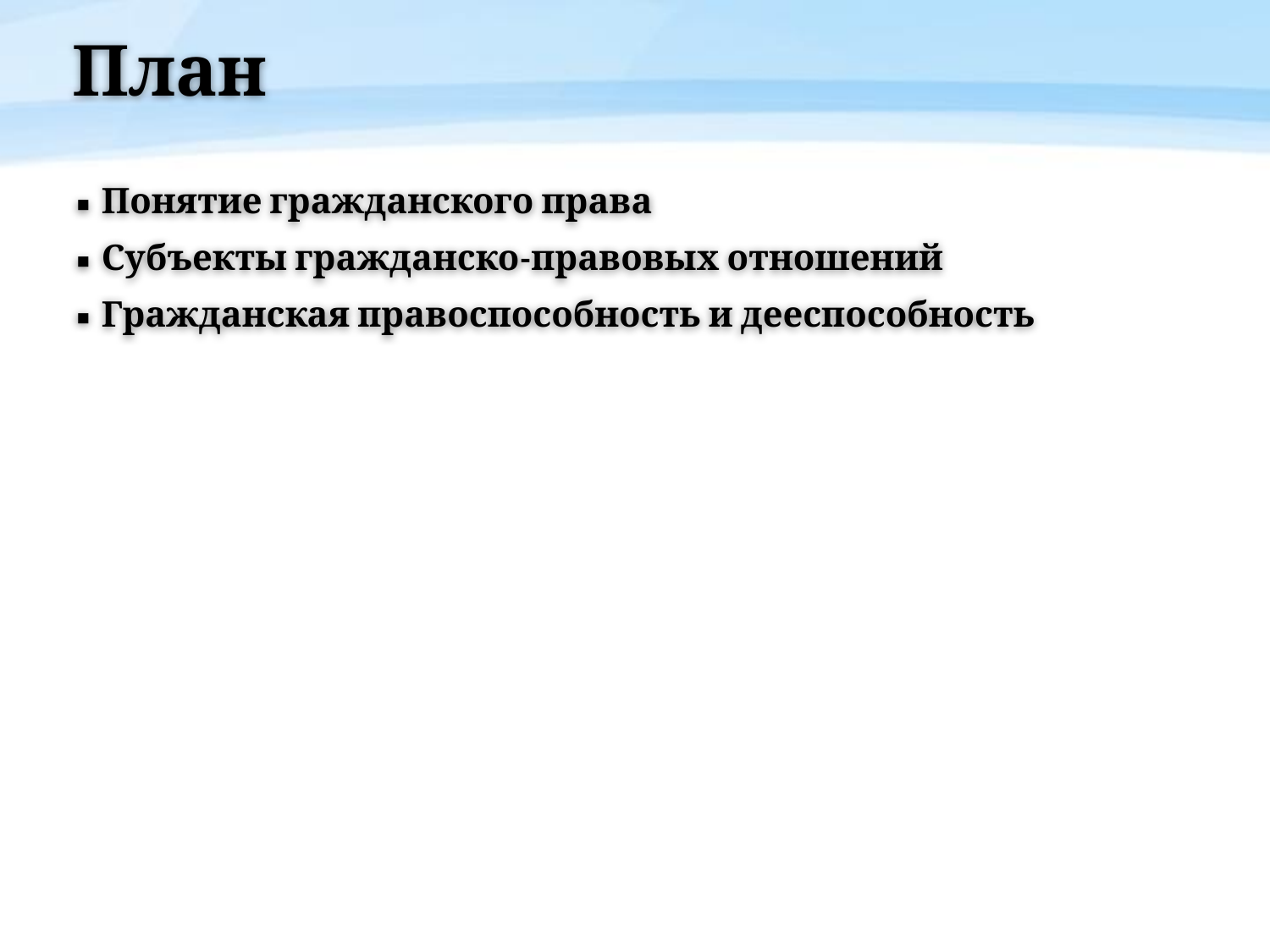

# План
Понятие гражданского права
Субъекты гражданско-правовых отношений
Гражданская правоспособность и дееспособность